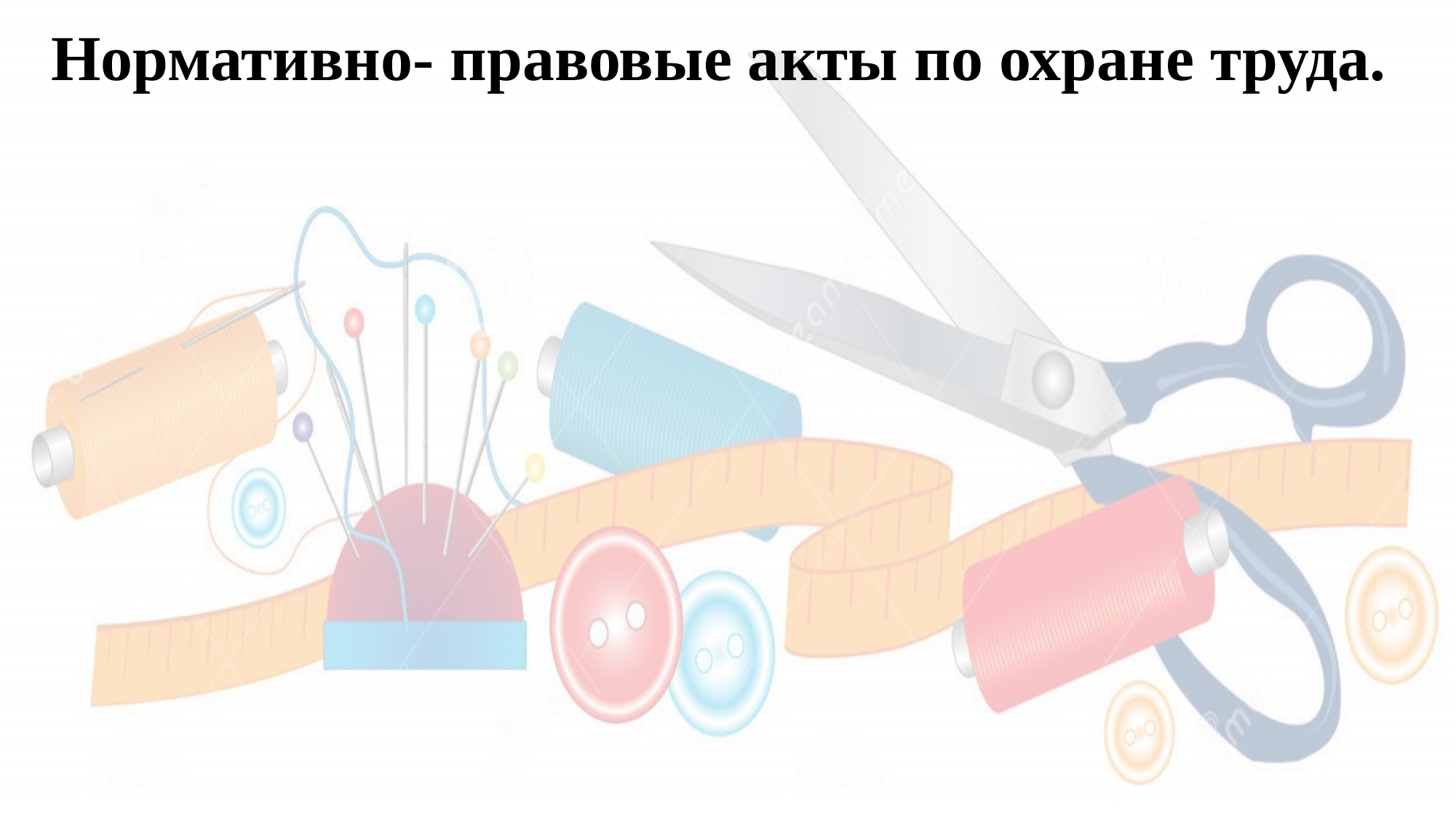

# Нормативно- правовые акты по охране труда.